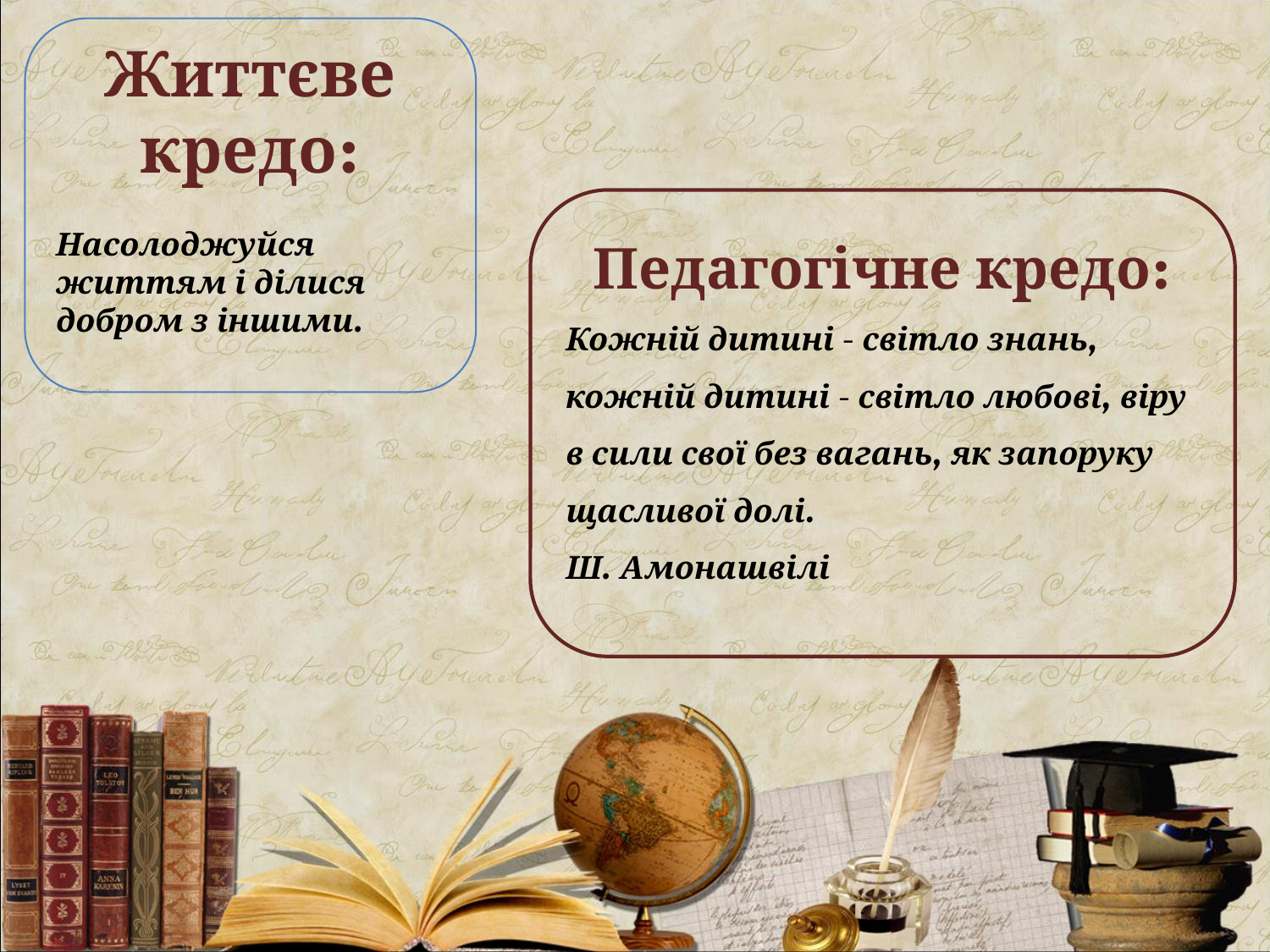

Життєве кредо:

Насолоджуйся життям і ділися добром з іншими.

Педагогічне кредо:
Кожній дитині - світло знань, кожній дитині - світло любові, віру в сили свої без вагань, як запоруку щасливої долі.
Ш. Амонашвілі